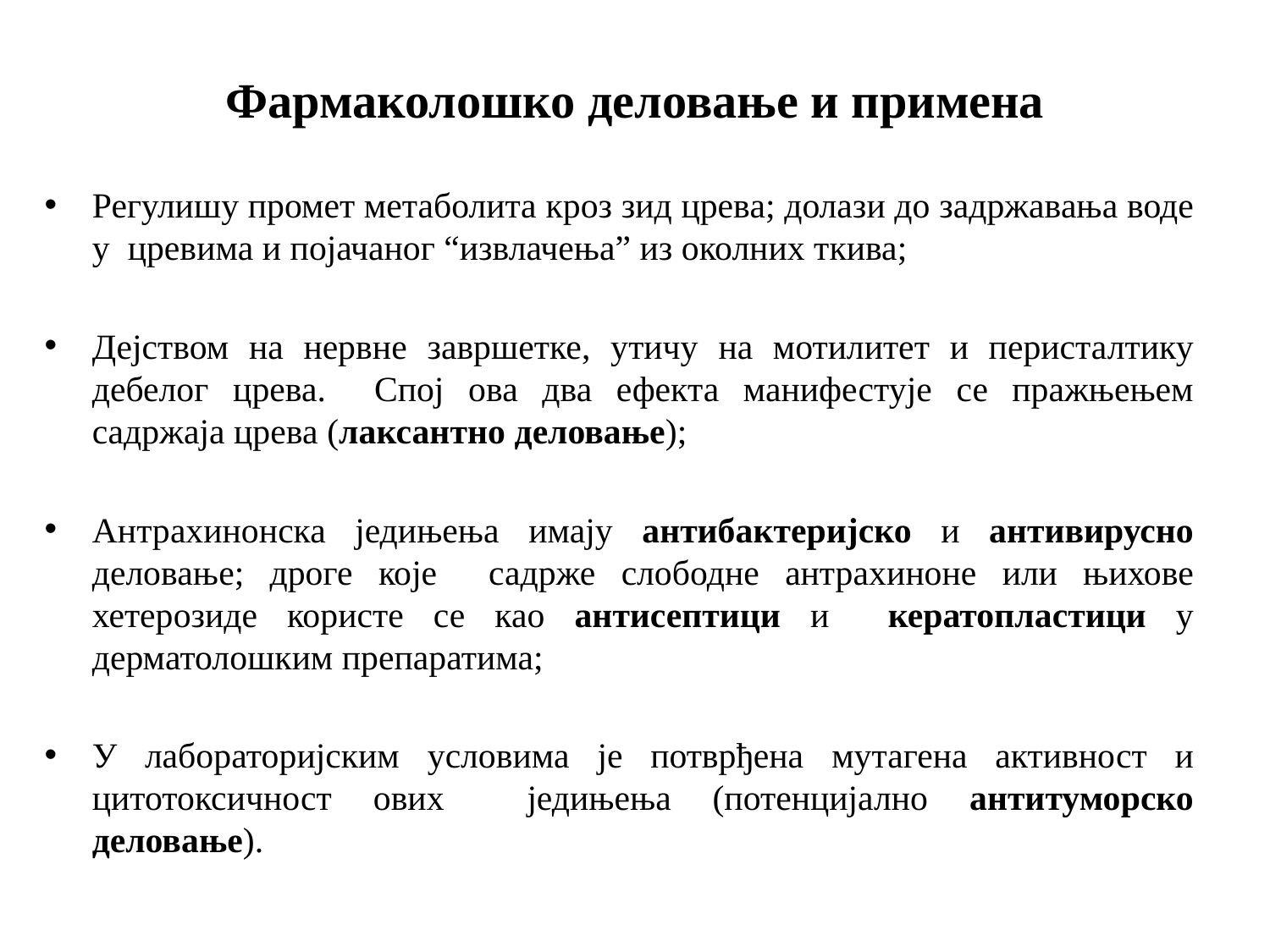

# Фармаколошко деловање и примена

Регулишу промет метаболита кроз зид црева; долази до задржавања воде у  цревима и појачаног “извлачења” из околних ткива;

Дејством на нервне завршетке, утичу на мотилитет и перисталтику дебелог црева.  Спој ова два ефекта манифестује се пражњењем садржаја црева (лаксантно деловање);

Антрахинонска једињења имају антибактеријско и антивирусно деловање; дроге које  садрже слободне антрахиноне или њихове хетерозиде користе се као антисептици и  кератопластици у дерматолошким препаратима;

У лабораторијским условима је потврђена мутагена активност и цитотоксичност ових  једињења (потенцијално антитуморско деловање).